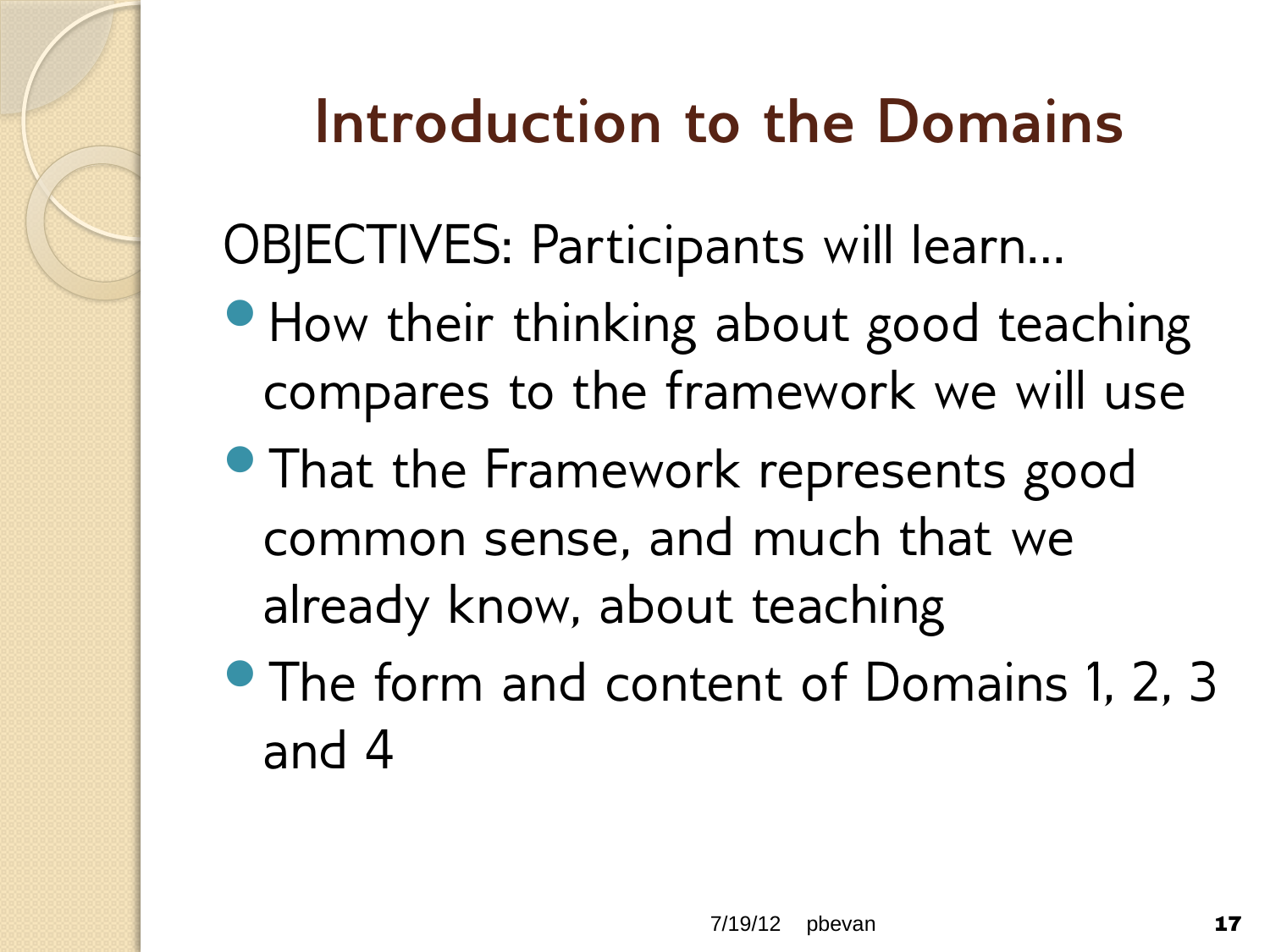

# Introduction to the Domains
OBJECTIVES: Participants will learn…
How their thinking about good teaching compares to the framework we will use
That the Framework represents good common sense, and much that we already know, about teaching
The form and content of Domains 1, 2, 3 and 4
7/19/12
pbevan
17